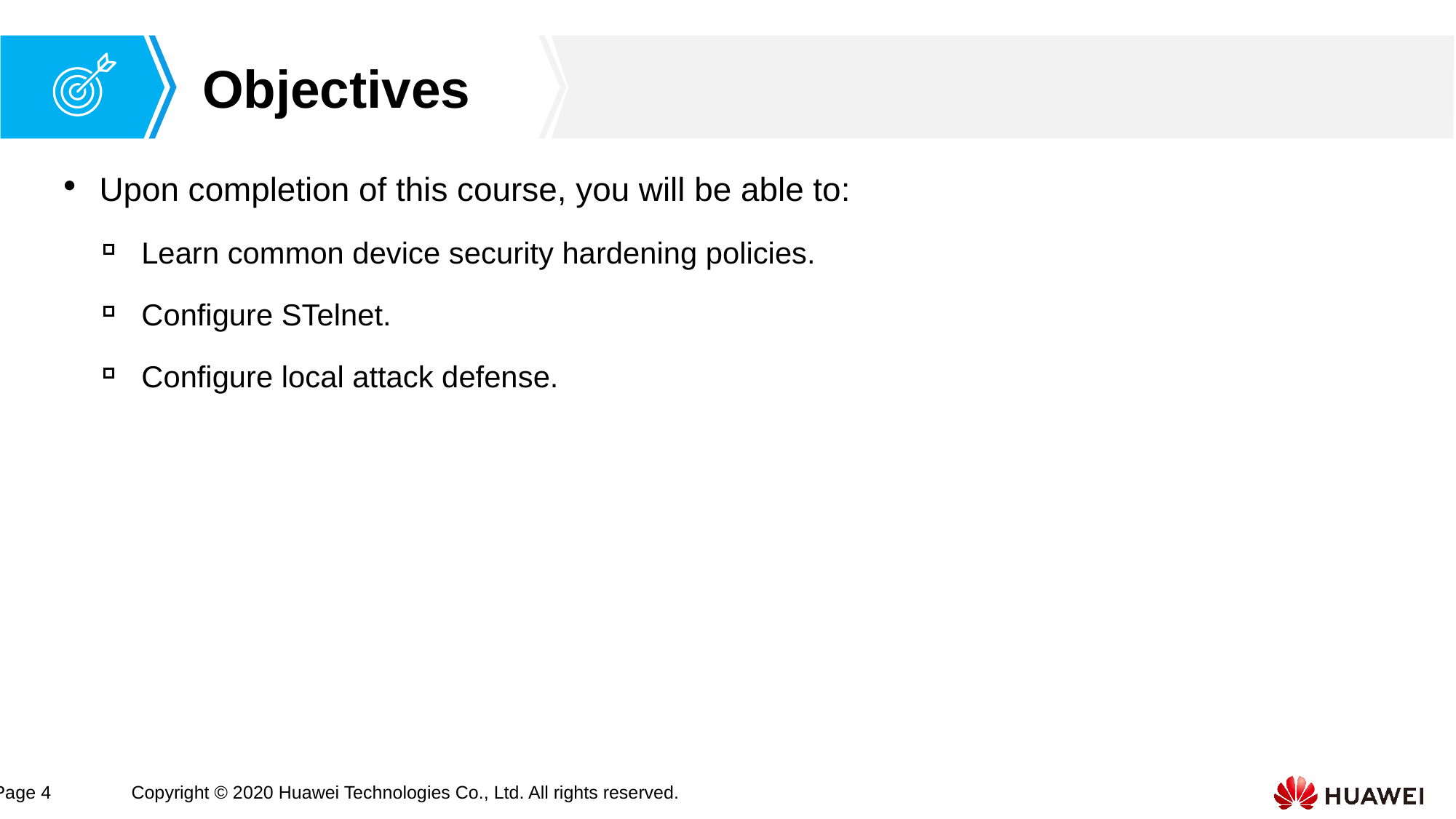

Upon completion of this course, you will be able to:
Learn common device security hardening policies.
Configure STelnet.
Configure local attack defense.